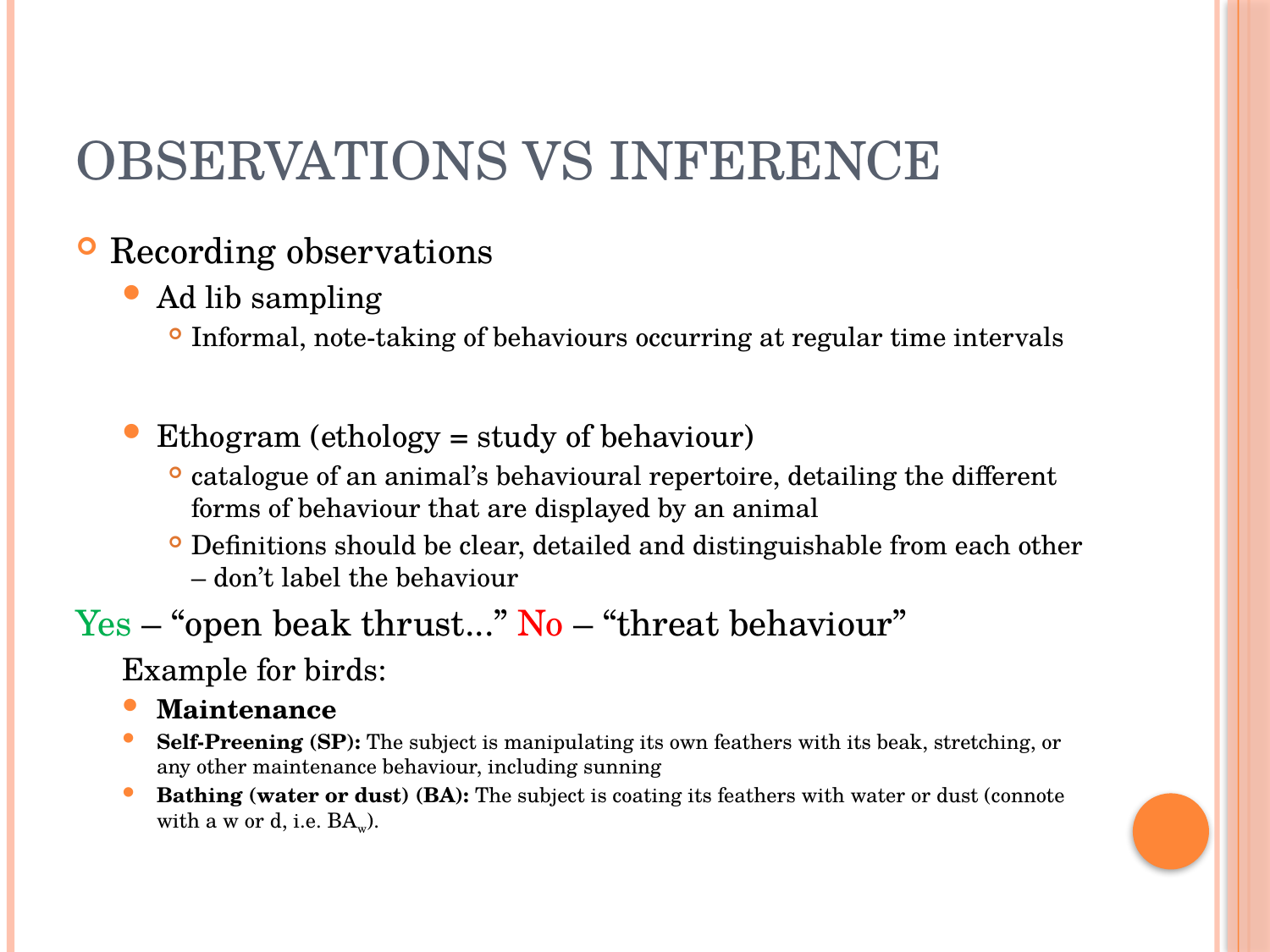

# Observations vs Inference
Recording observations
Ad lib sampling
Informal, note-taking of behaviours occurring at regular time intervals

Ethogram (ethology = study of behaviour)
catalogue of an animal’s behavioural repertoire, detailing the different forms of behaviour that are displayed by an animal
Definitions should be clear, detailed and distinguishable from each other – don’t label the behaviour
Yes – “open beak thrust...” No – “threat behaviour”
Example for birds:
Maintenance
Self-Preening (SP): The subject is manipulating its own feathers with its beak, stretching, or any other maintenance behaviour, including sunning
Bathing (water or dust) (BA): The subject is coating its feathers with water or dust (connote with a w or d, i.e. BAw).